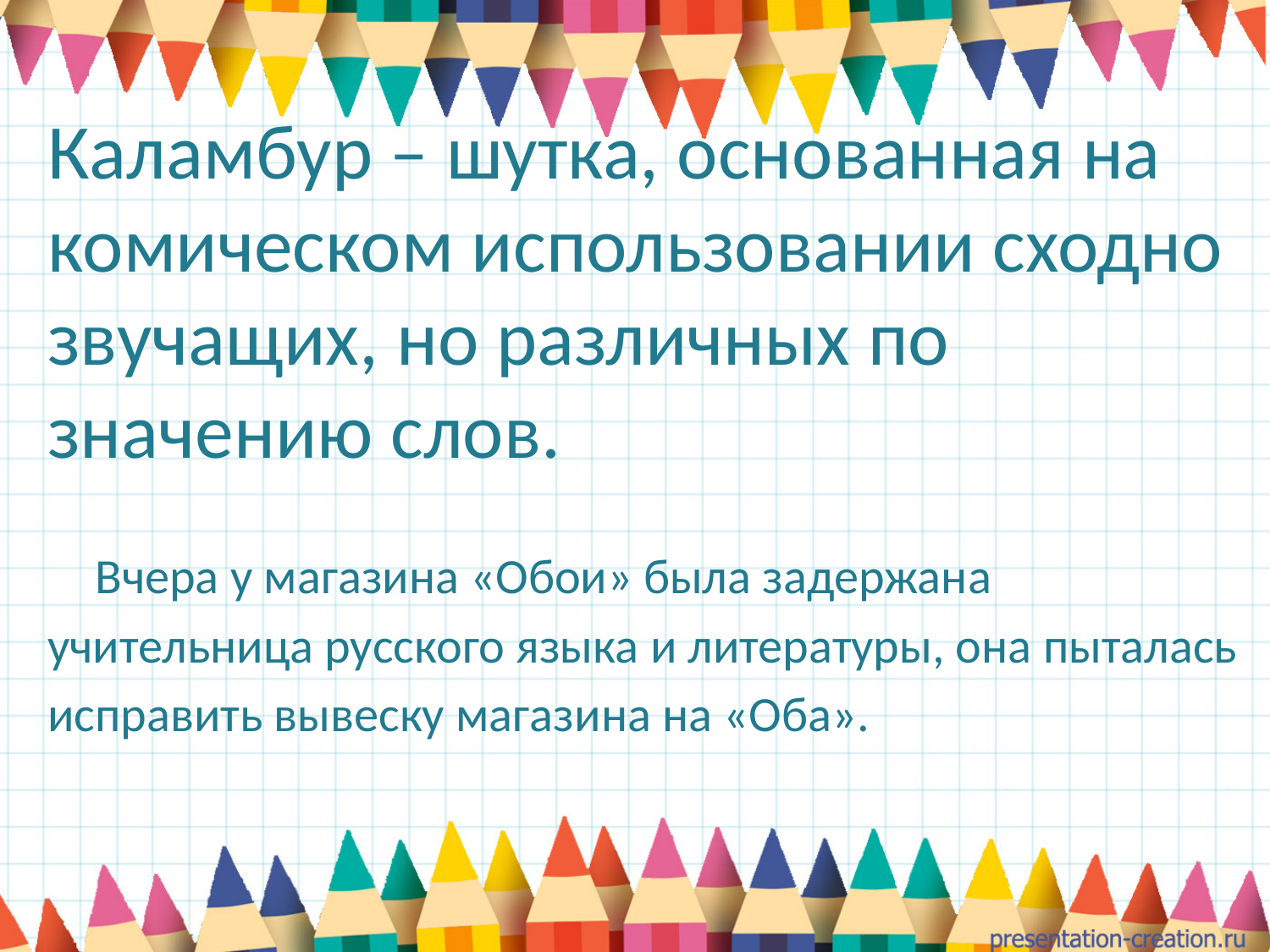

# Каламбур – шутка, основанная на комическом использовании сходно звучащих, но различных по значению слов.

	Вчера у магазина «Обои» была задержана
учительница русского языка и литературы, она пыталась
исправить вывеску магазина на «Оба».